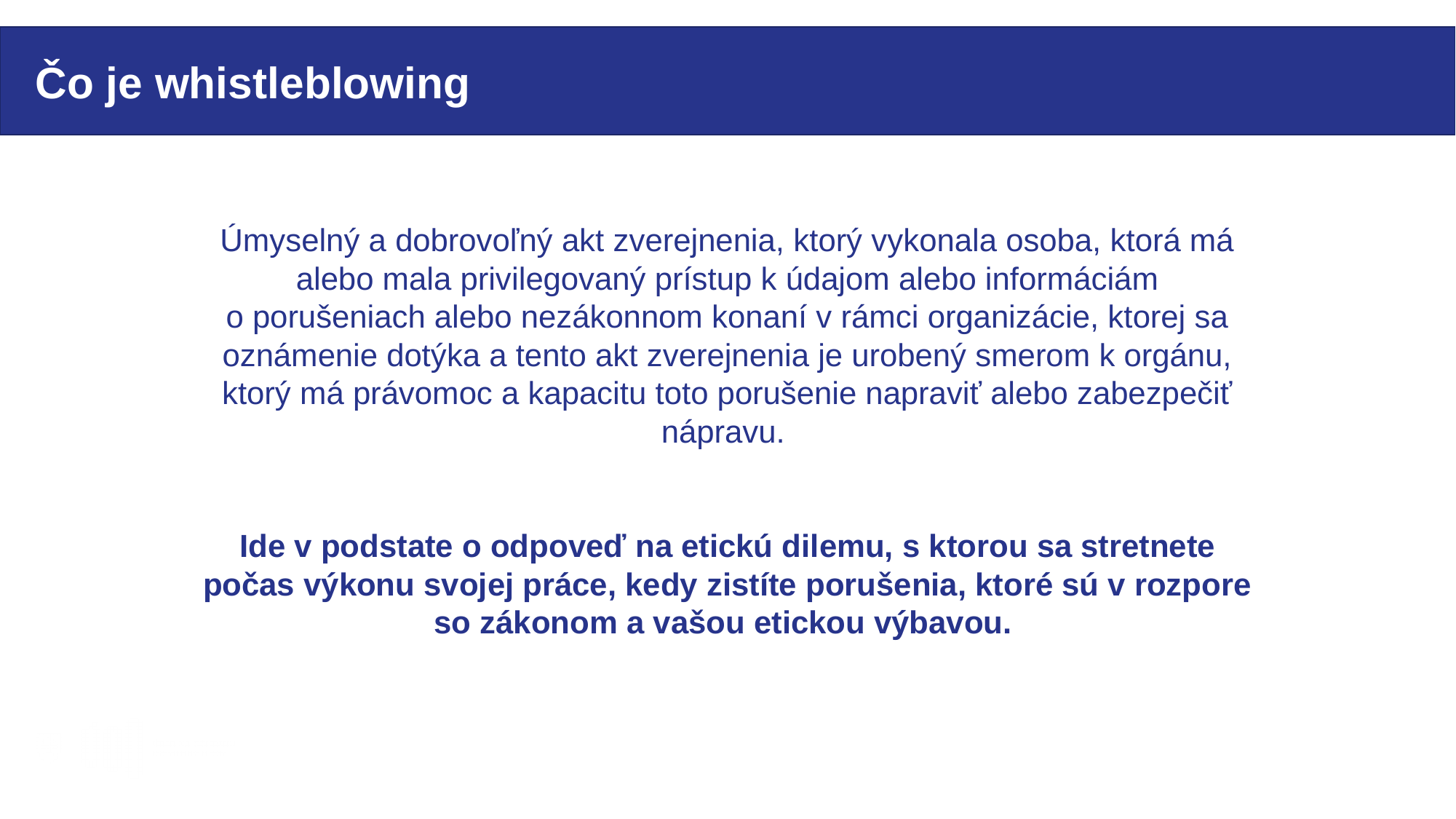

# Čo je whistleblowing
Úmyselný a dobrovoľný akt zverejnenia, ktorý vykonala osoba, ktorá má alebo mala privilegovaný prístup k údajom alebo informáciám o porušeniach alebo nezákonnom konaní v rámci organizácie, ktorej sa oznámenie dotýka a tento akt zverejnenia je urobený smerom k orgánu, ktorý má právomoc a kapacitu toto porušenie napraviť alebo zabezpečiť nápravu.
Ide v podstate o odpoveď na etickú dilemu, s ktorou sa stretnete počas výkonu svojej práce, kedy zistíte porušenia, ktoré sú v rozpore so zákonom a vašou etickou výbavou.